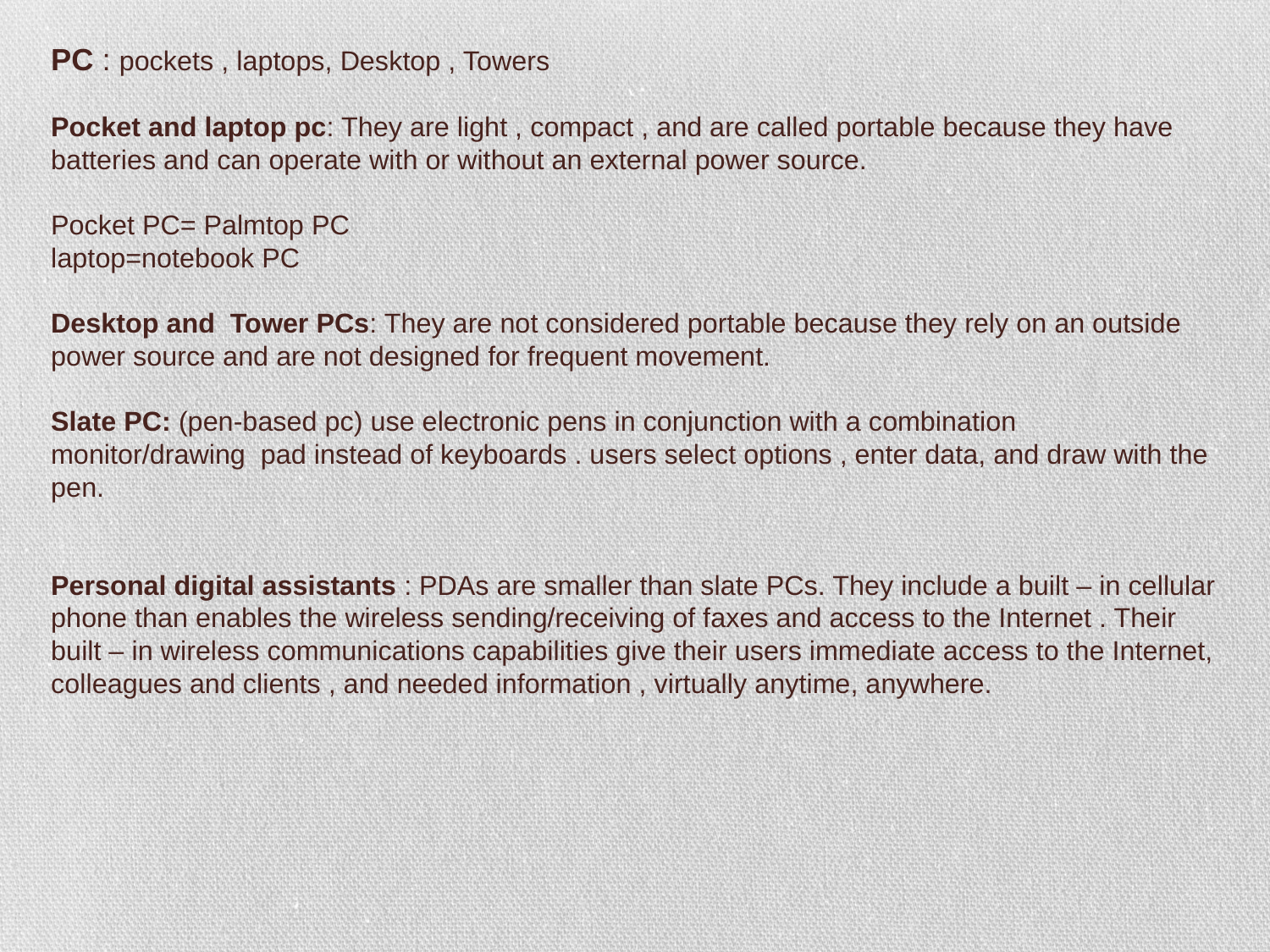

# PC : pockets , laptops, Desktop , Towers Pocket and laptop pc: They are light , compact , and are called portable because they have batteries and can operate with or without an external power source. Pocket PC= Palmtop PC laptop=notebook PC Desktop and  Tower PCs: They are not considered portable because they rely on an outside power source and are not designed for frequent movement. Slate PC: (pen-based pc) use electronic pens in conjunction with a combination monitor/drawing  pad instead of keyboards . users select options , enter data, and draw with the pen. Personal digital assistants : PDAs are smaller than slate PCs. They include a built – in cellular phone than enables the wireless sending/receiving of faxes and access to the Internet . Their built – in wireless communications capabilities give their users immediate access to the Internet, colleagues and clients , and needed information , virtually anytime, anywhere.